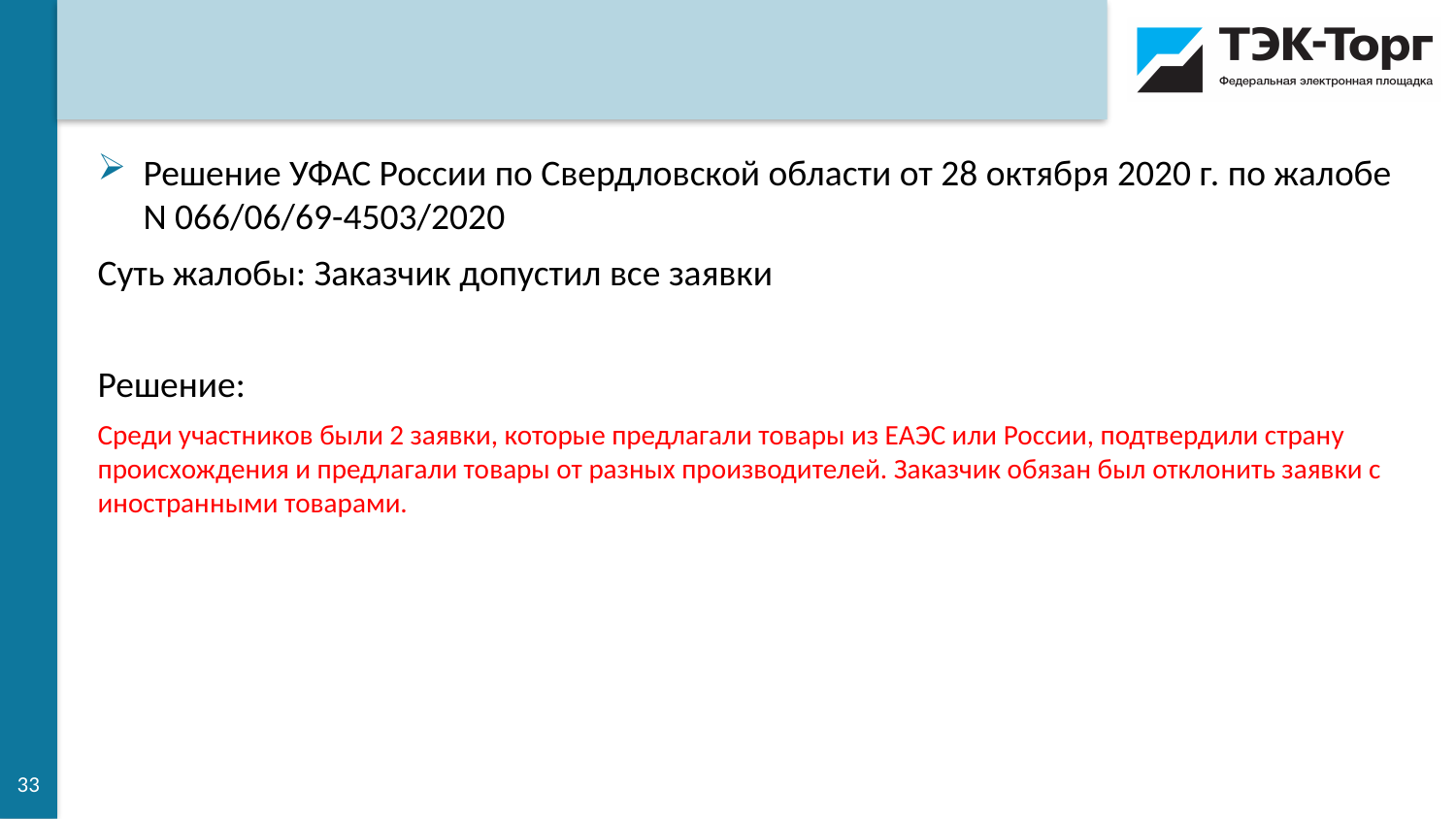

Решение УФАС России по Свердловской области от 28 октября 2020 г. по жалобе N 066/06/69-4503/2020
Суть жалобы: Заказчик допустил все заявки

Решение:
Среди участников были 2 заявки, которые предлагали товары из ЕАЭС или России, подтвердили страну происхождения и предлагали товары от разных производителей. Заказчик обязан был отклонить заявки с иностранными товарами.
33